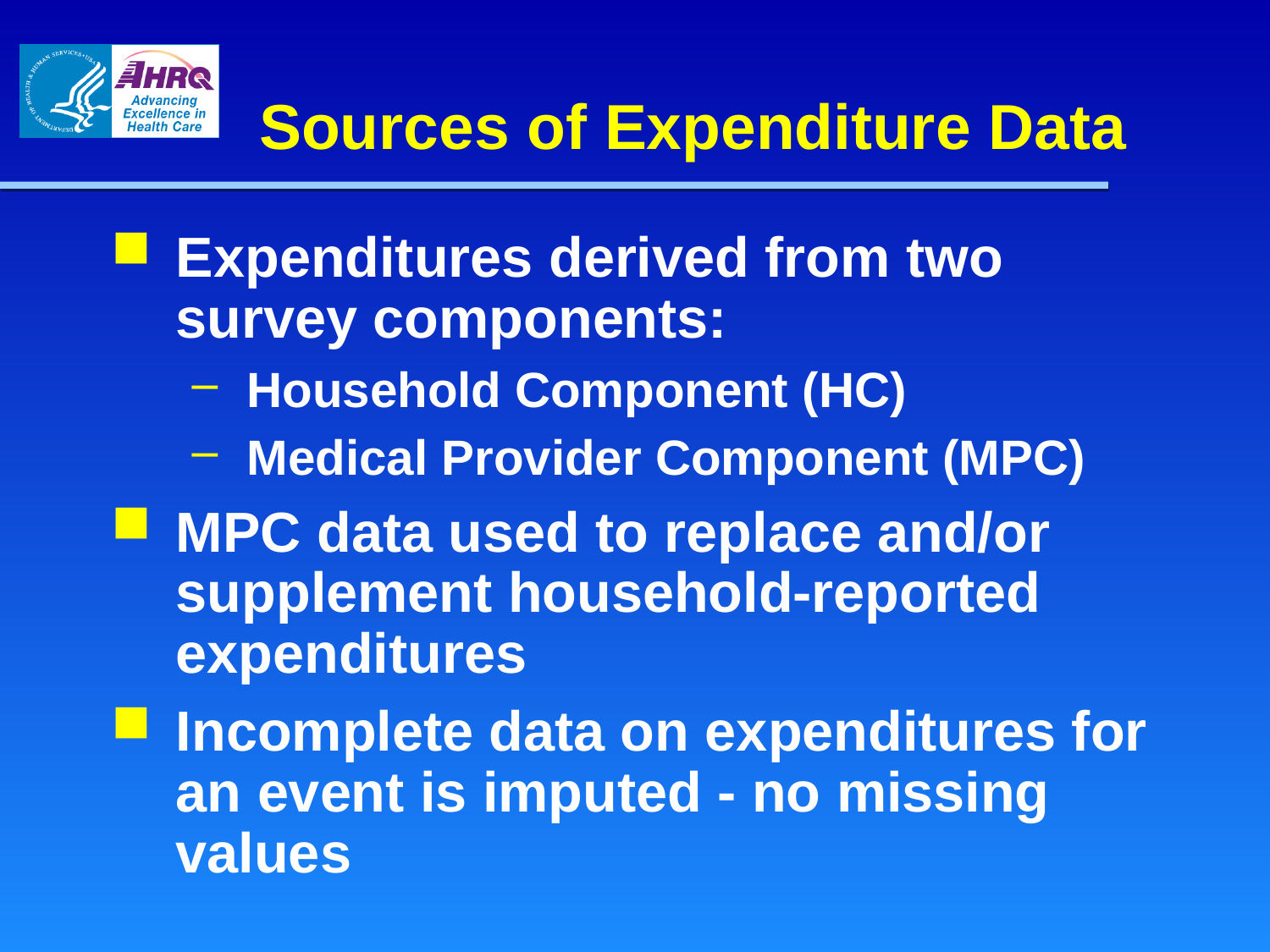

# Sources of Expenditure Data
Expenditures derived from two survey components:
Household Component (HC)
Medical Provider Component (MPC)
MPC data used to replace and/or supplement household-reported expenditures
Incomplete data on expenditures for an event is imputed - no missing values